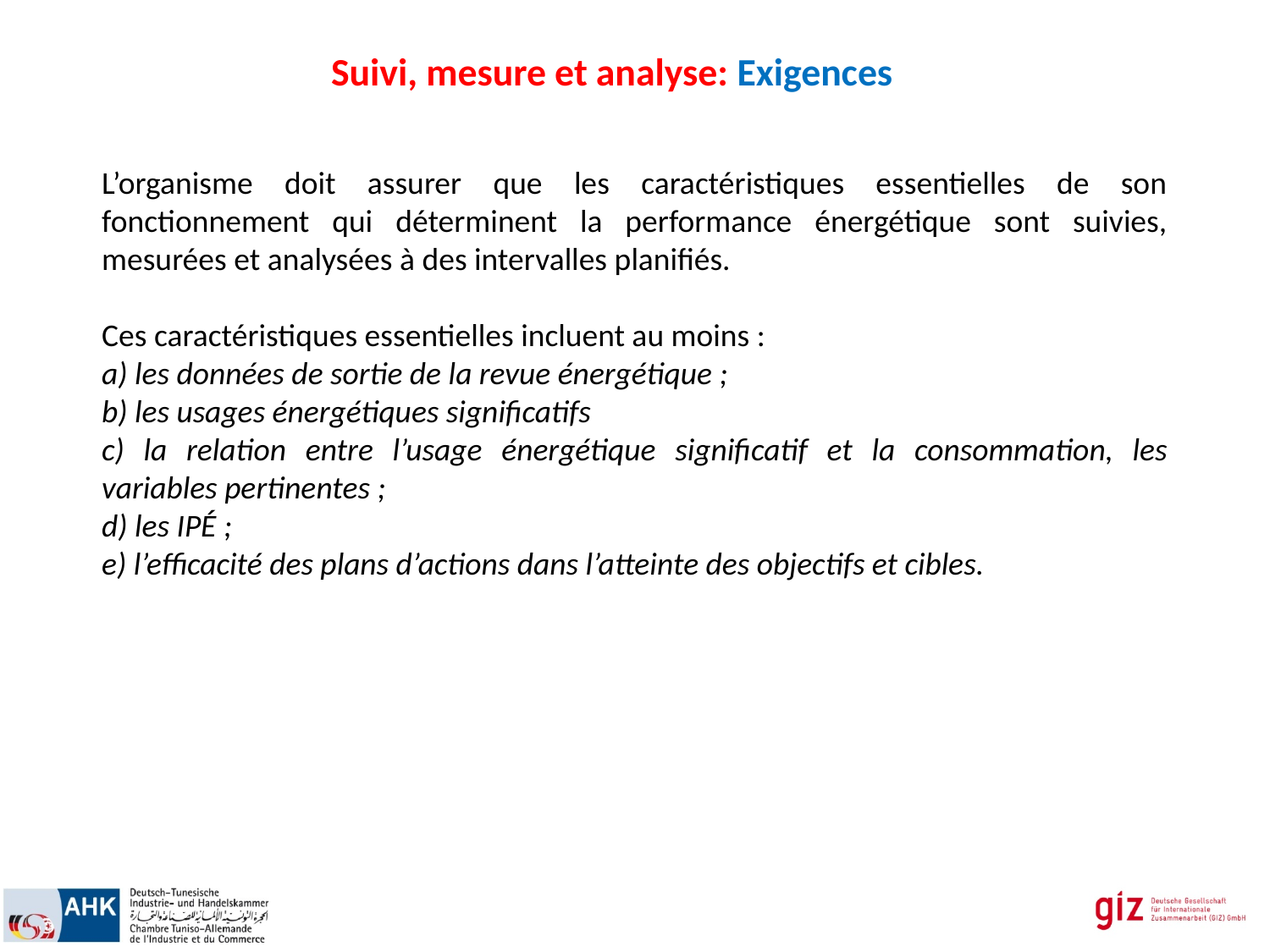

Suivi, mesure et analyse: Exigences
L’organisme doit assurer que les caractéristiques essentielles de son fonctionnement qui déterminent la performance énergétique sont suivies, mesurées et analysées à des intervalles planifiés.

Ces caractéristiques essentielles incluent au moins :
a) les données de sortie de la revue énergétique ;
b) les usages énergétiques significatifs
c) la relation entre l’usage énergétique significatif et la consommation, les variables pertinentes ;
d) les IPÉ ;
e) l’efficacité des plans d’actions dans l’atteinte des objectifs et cibles.